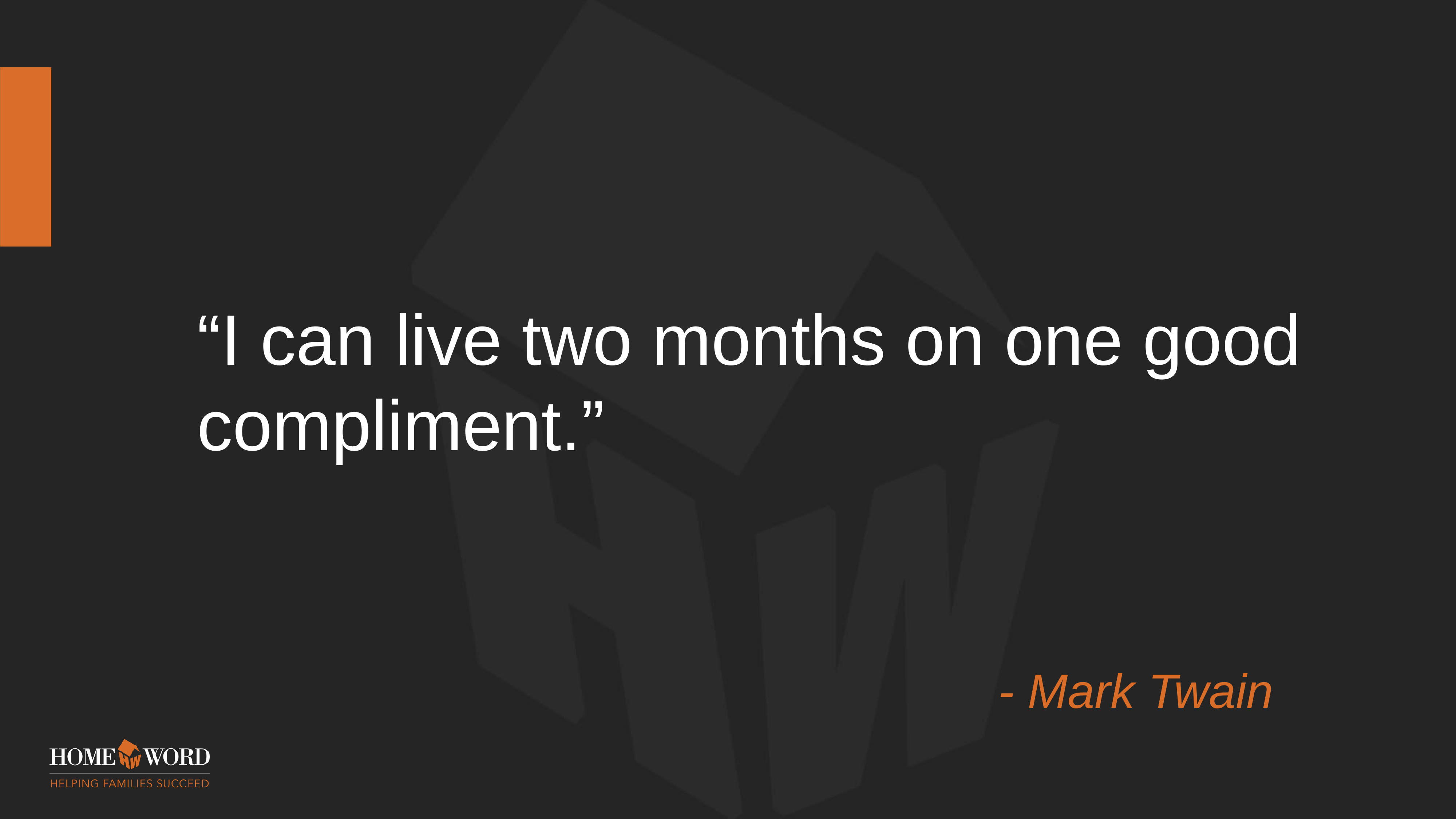

# “I can live two months on one good compliment.”
- Mark Twain